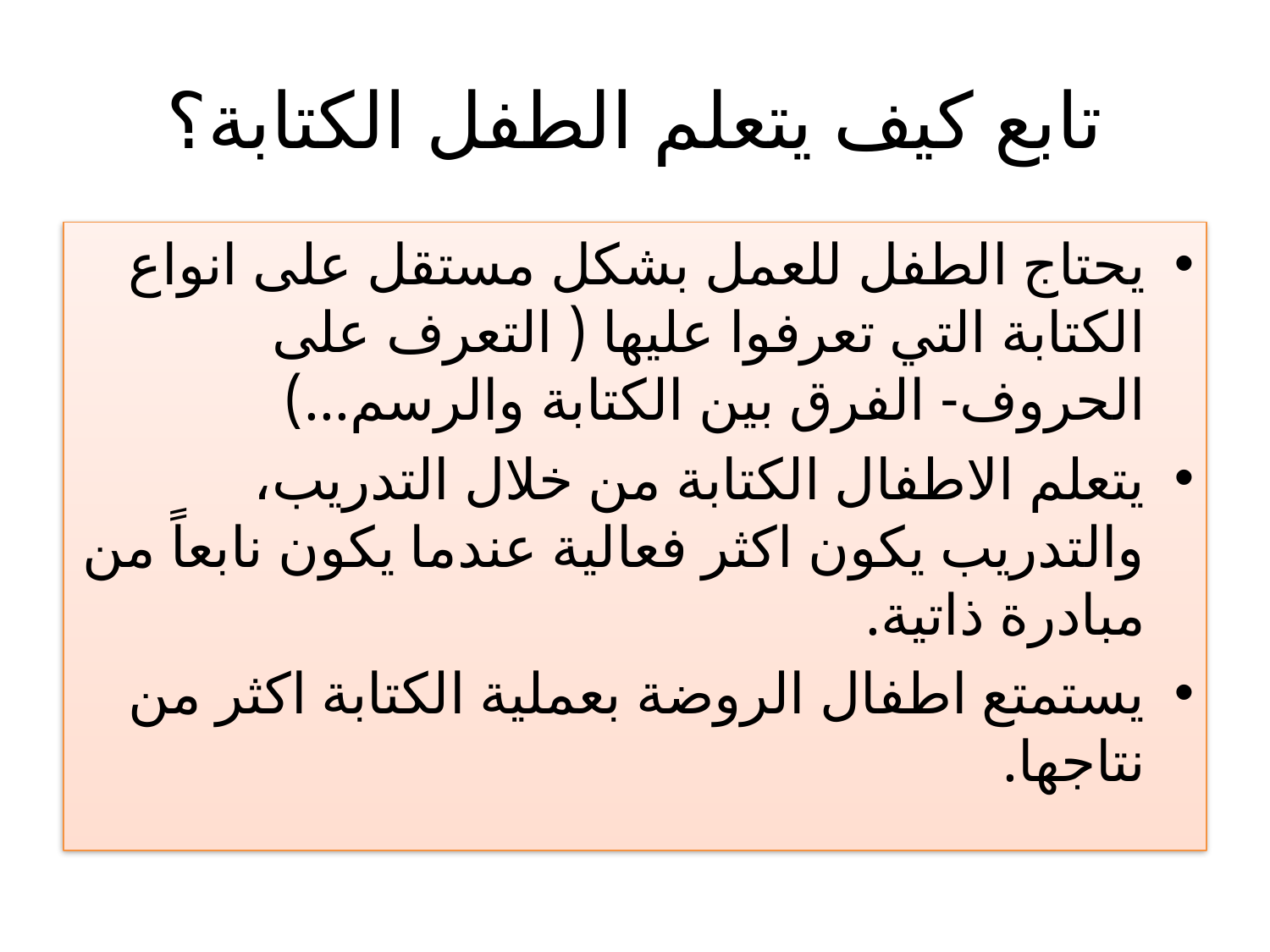

# تابع كيف يتعلم الطفل الكتابة؟
يحتاج الطفل للعمل بشكل مستقل على انواع الكتابة التي تعرفوا عليها ( التعرف على الحروف- الفرق بين الكتابة والرسم...)
يتعلم الاطفال الكتابة من خلال التدريب، والتدريب يكون اكثر فعالية عندما يكون نابعاً من مبادرة ذاتية.
يستمتع اطفال الروضة بعملية الكتابة اكثر من نتاجها.